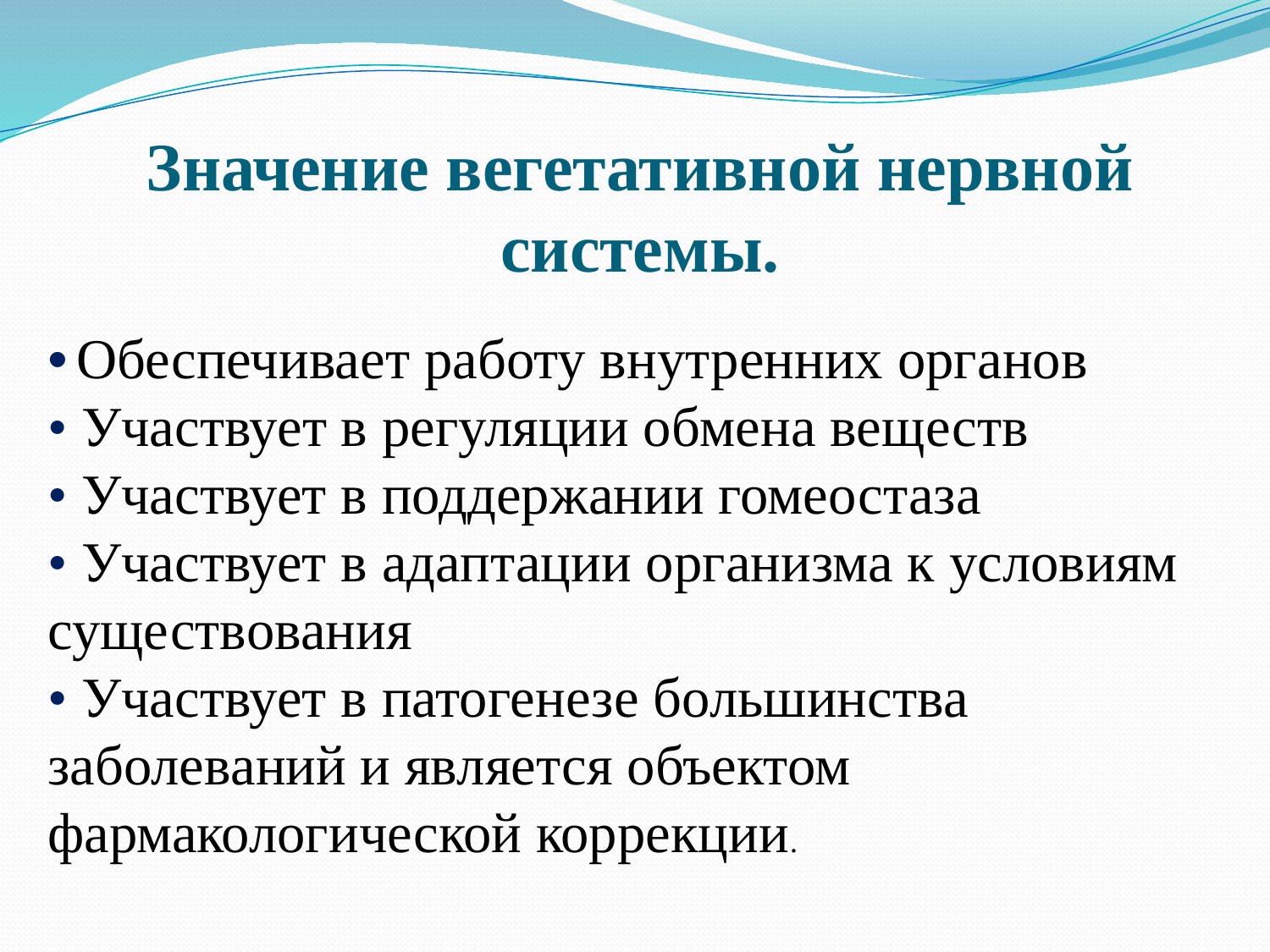

# Значение вегетативной нервной системы.
• Обеспечивает работу внутренних органов
• Участвует в регуляции обмена веществ
• Участвует в поддержании гомеостаза
• Участвует в адаптации организма к условиям    существования
• Участвует в патогенезе большинства заболеваний и является объектом фармакологической коррекции.